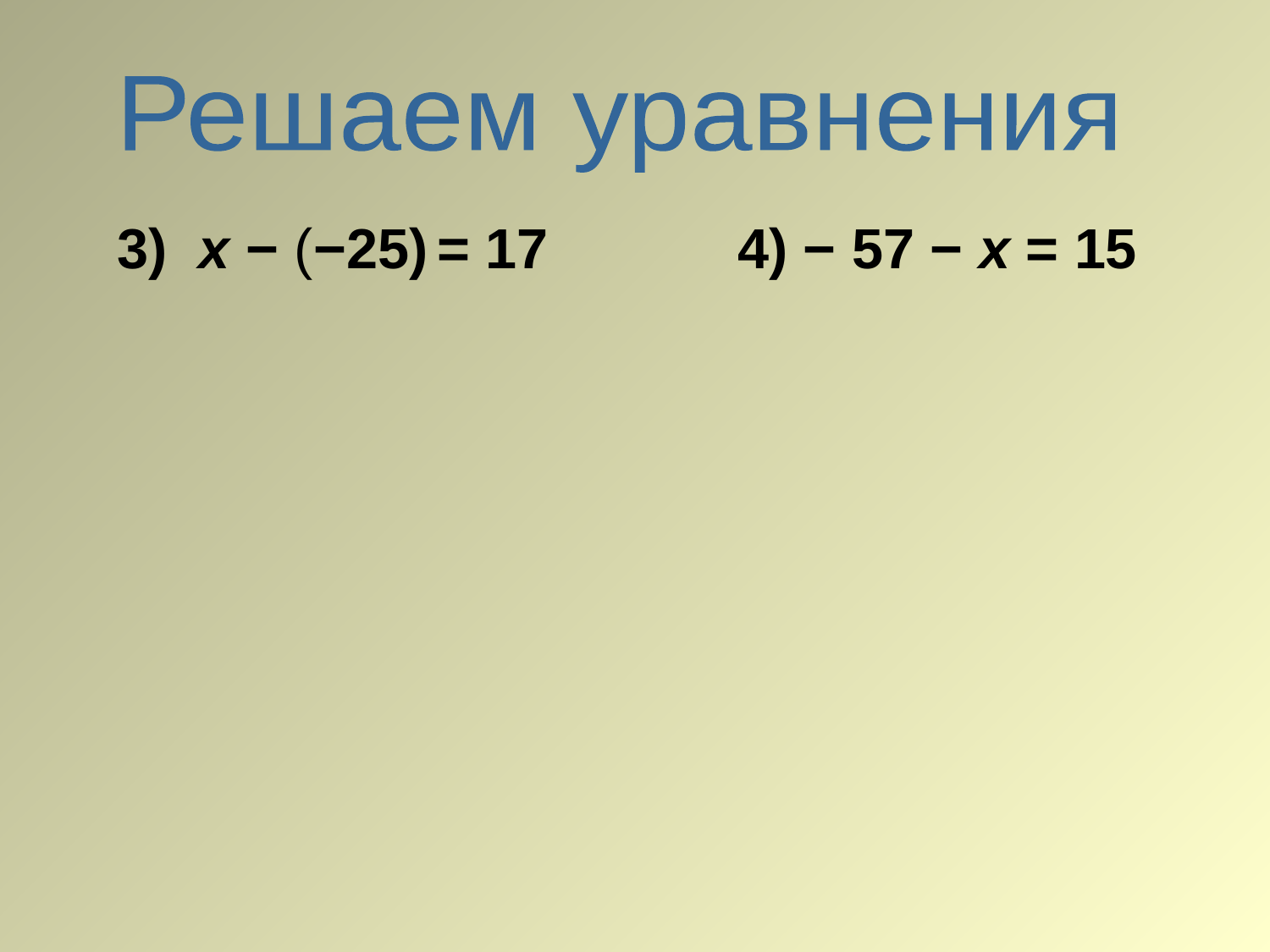

Решаем уравнения
3)  х − (−25) = 17

4) − 57 − х = 15